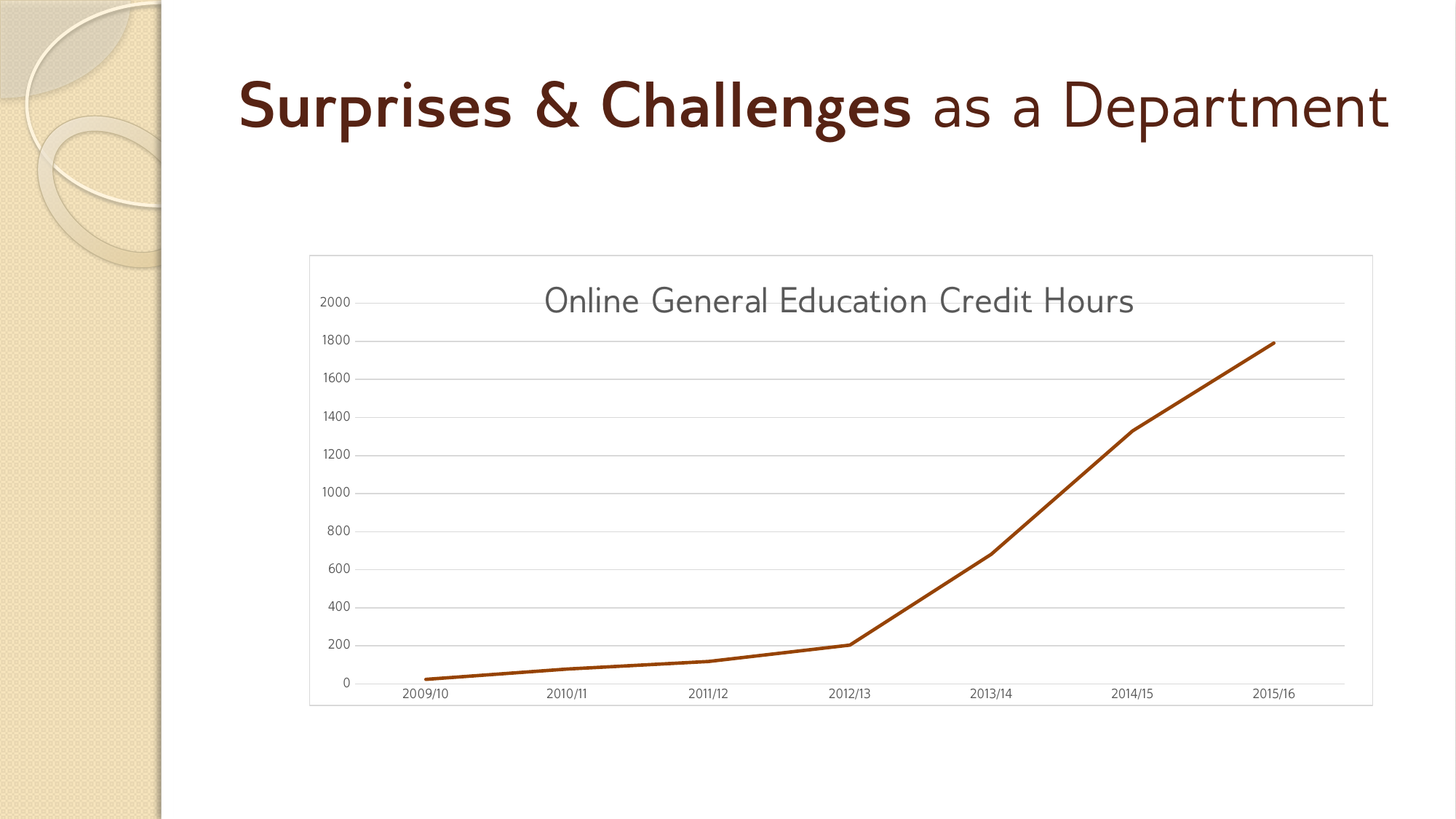

# Surprises & Challenges as a Department

### Chart: Online General Education Credit Hours

| Category | (PGEN Online) |
|---|---|
| 2009/10 | 24.0 |
| 2010/11 | 78.0 |
| 2011/12 | 118.0 |
| 2012/13 | 204.0 |
| 2013/14 | 681.0 |
| 2014/15 | 1329.0 |
| 2015/16 | 1791.0 |